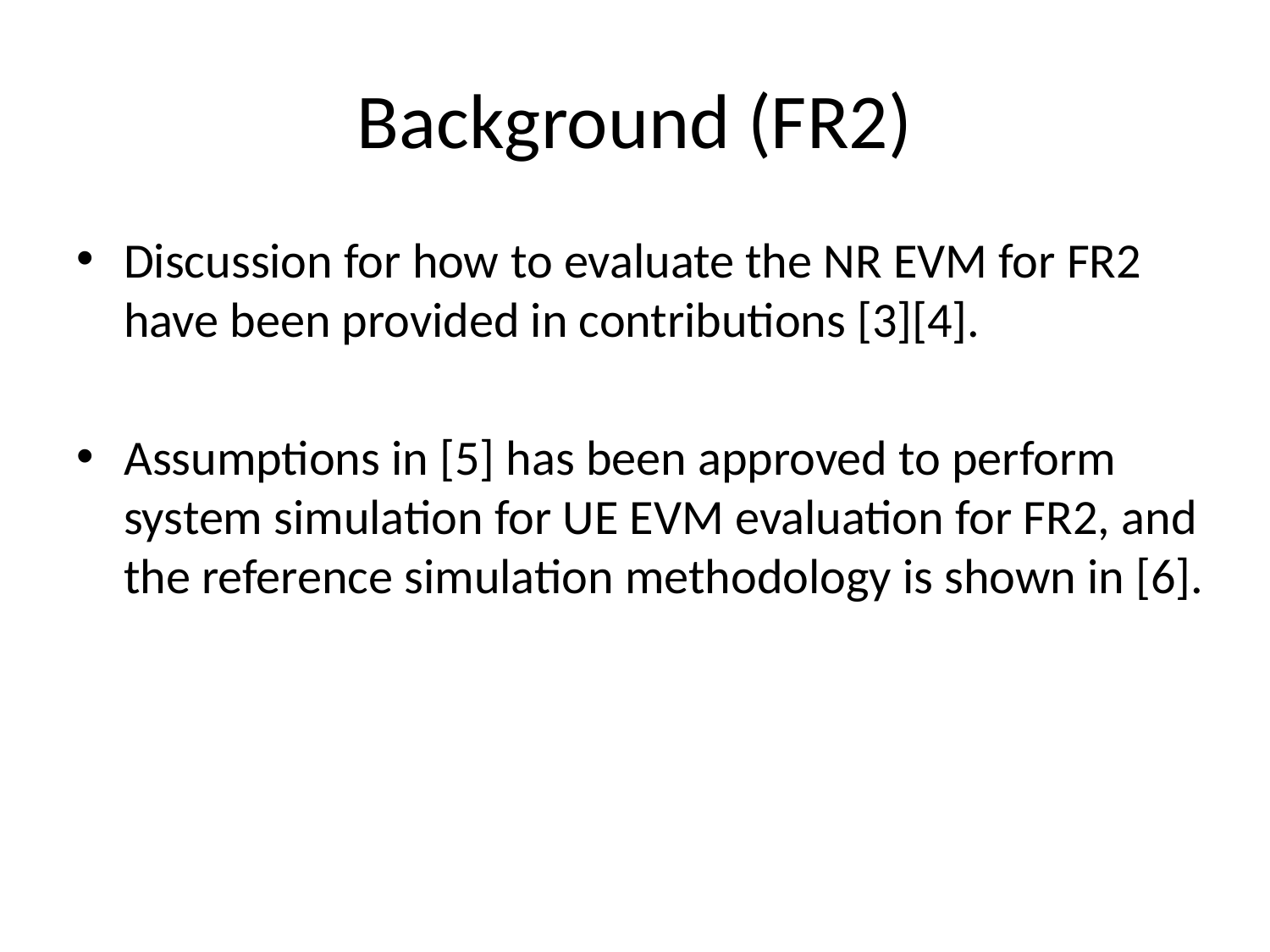

# Background (FR2)
Discussion for how to evaluate the NR EVM for FR2 have been provided in contributions [3][4].

Assumptions in [5] has been approved to perform system simulation for UE EVM evaluation for FR2, and the reference simulation methodology is shown in [6].